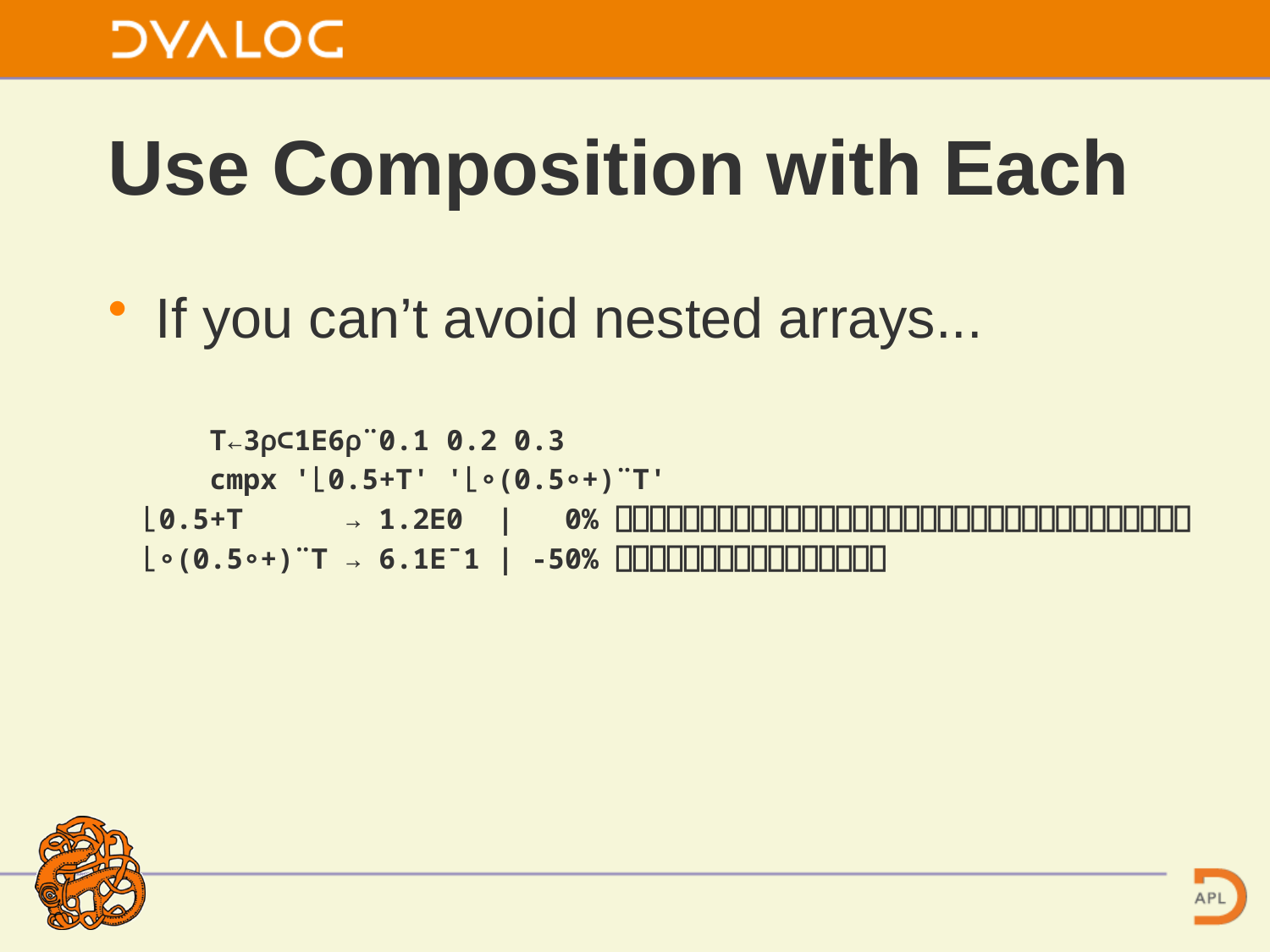

# Use Composition with Each
If you can’t avoid nested arrays...
      T←3⍴⊂1E6⍴¨0.1 0.2 0.3
      cmpx '⌊0.5+T' '⌊∘(0.5∘+)¨T'
  ⌊0.5+T      → 1.2E0  |   0% ⎕⎕⎕⎕⎕⎕⎕⎕⎕⎕⎕⎕⎕⎕⎕⎕⎕⎕⎕⎕⎕⎕⎕⎕⎕⎕⎕⎕⎕⎕⎕⎕⎕⎕
  ⌊∘(0.5∘+)¨T → 6.1E¯1 | -50% ⎕⎕⎕⎕⎕⎕⎕⎕⎕⎕⎕⎕⎕⎕⎕⎕